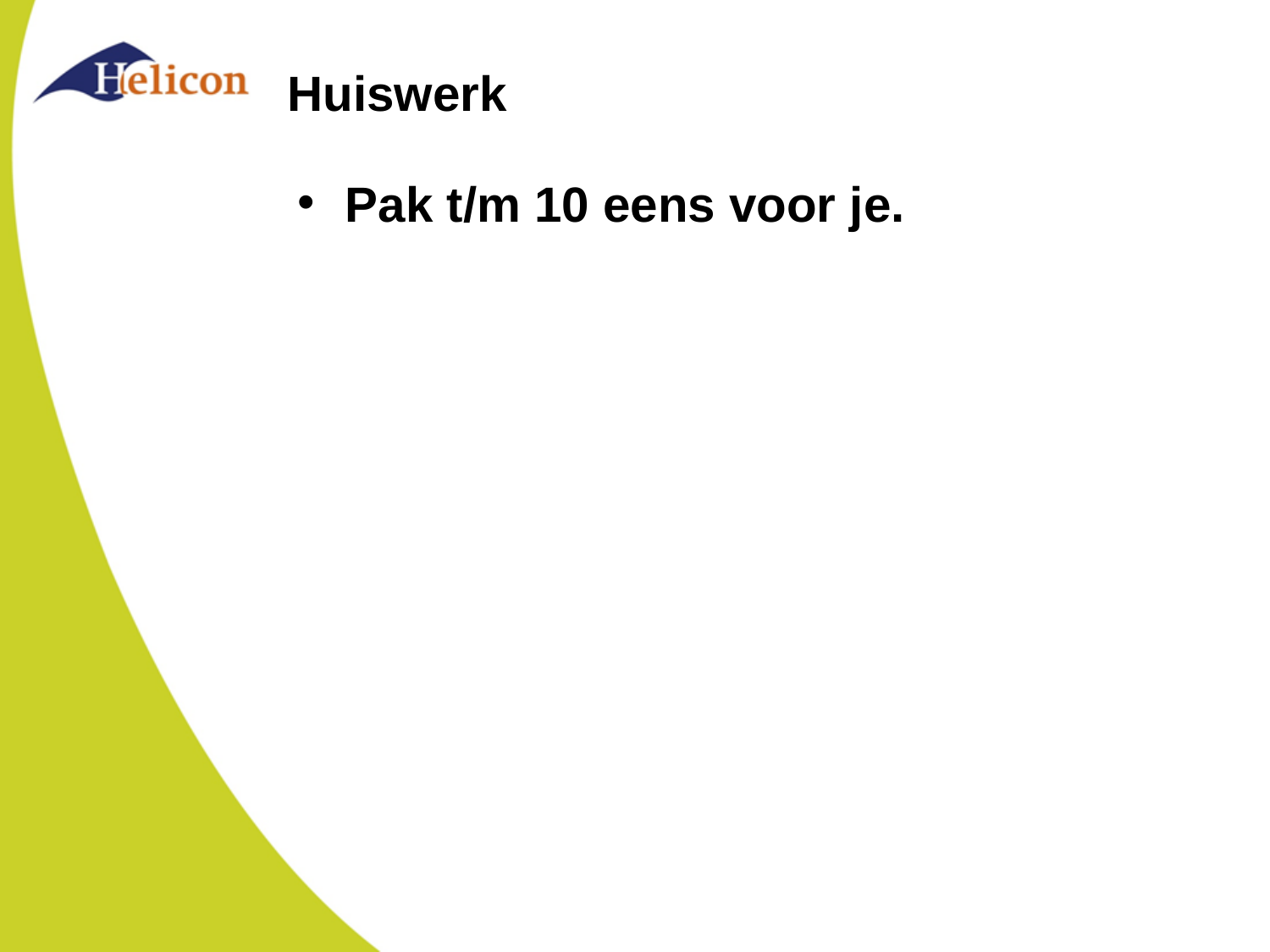

# Huiswerk
Pak t/m 10 eens voor je.